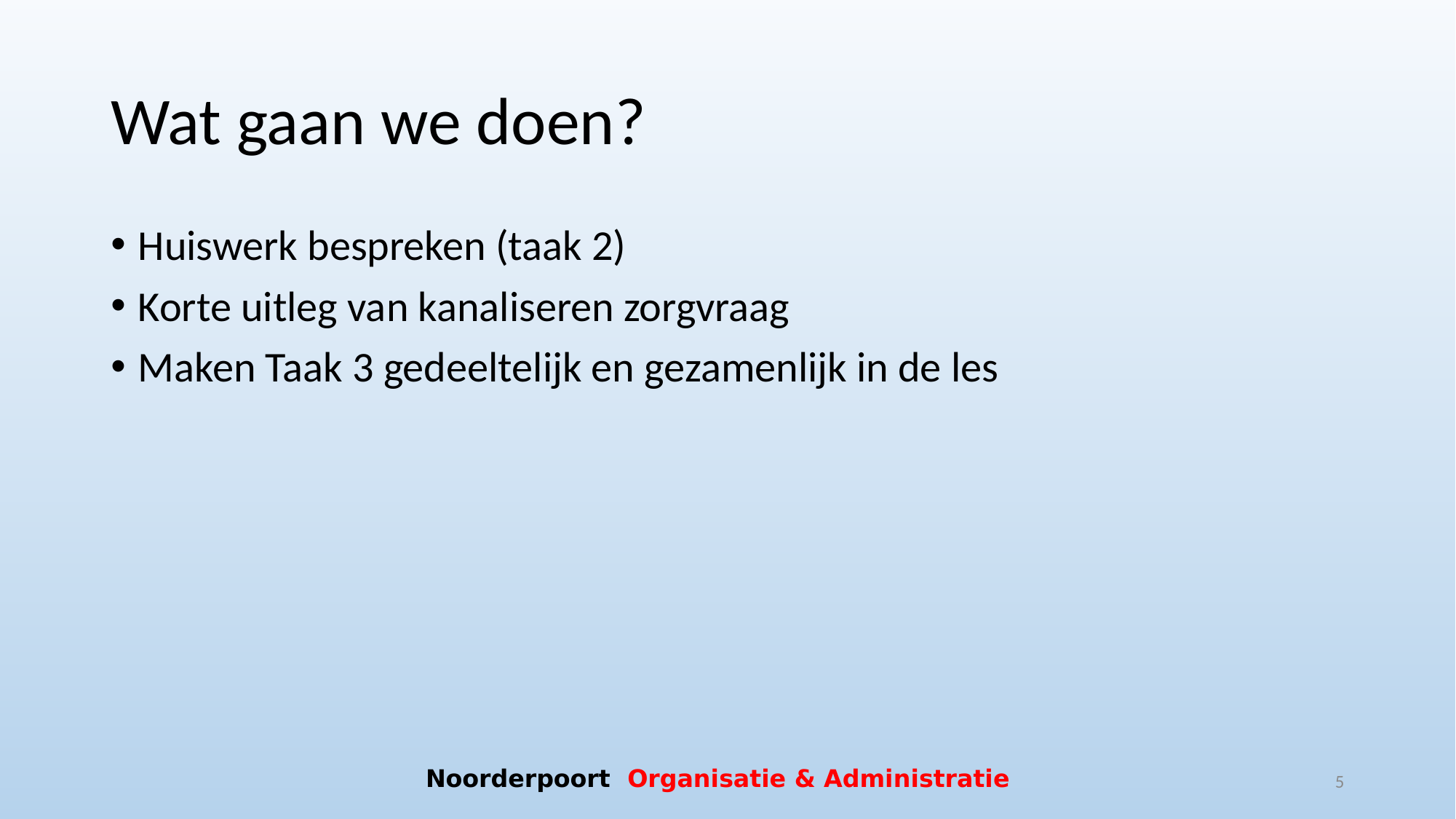

# Wat gaan we doen?
Huiswerk bespreken (taak 2)
Korte uitleg van kanaliseren zorgvraag
Maken Taak 3 gedeeltelijk en gezamenlijk in de les
Noorderpoort  Organisatie & Administratie
5